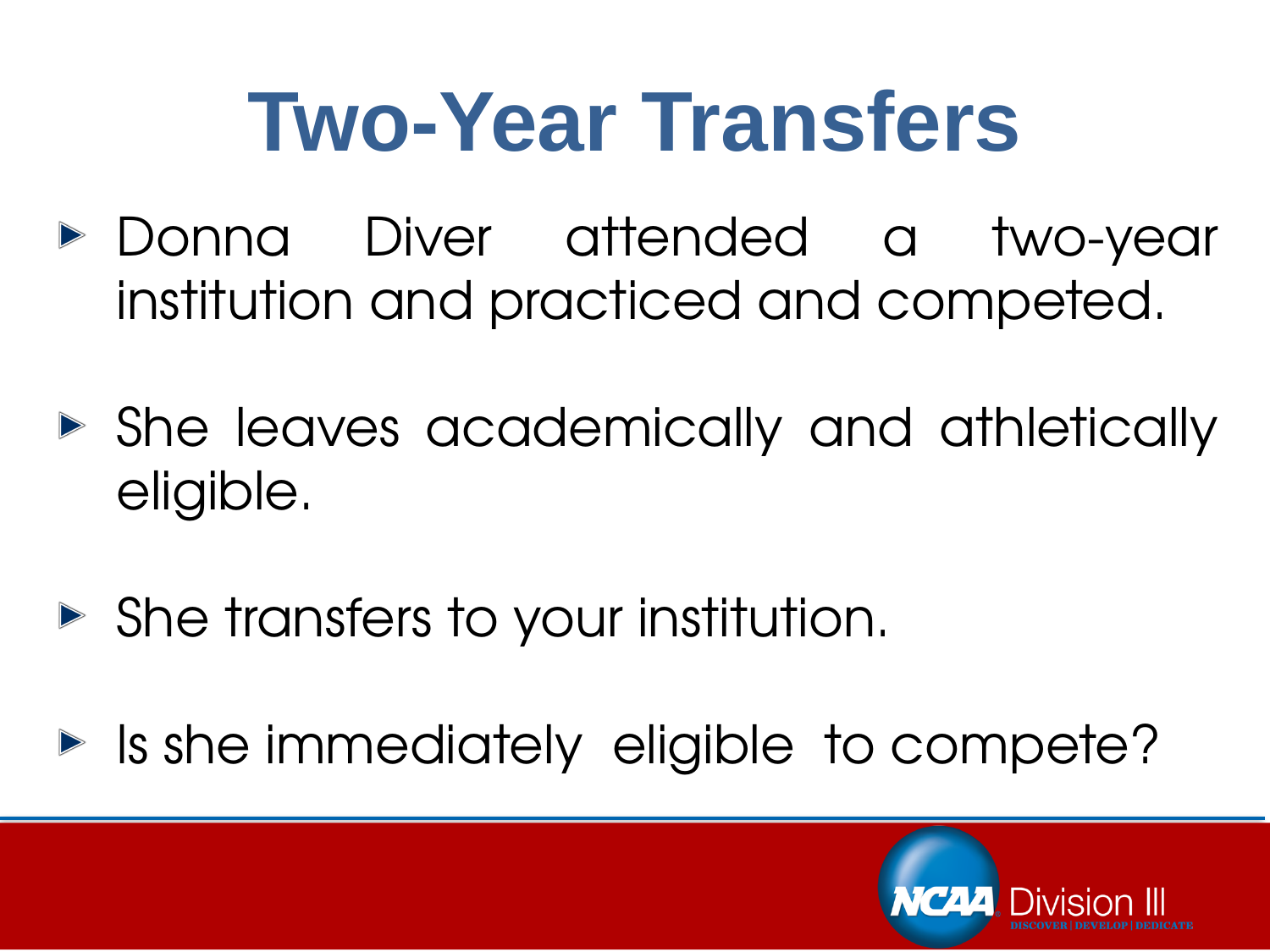

# Two-Year Transfers
Donna Diver attended a two-year institution and practiced and competed.

She leaves academically and athletically eligible.

She transfers to your institution.

Is she immediately  eligible  to compete?